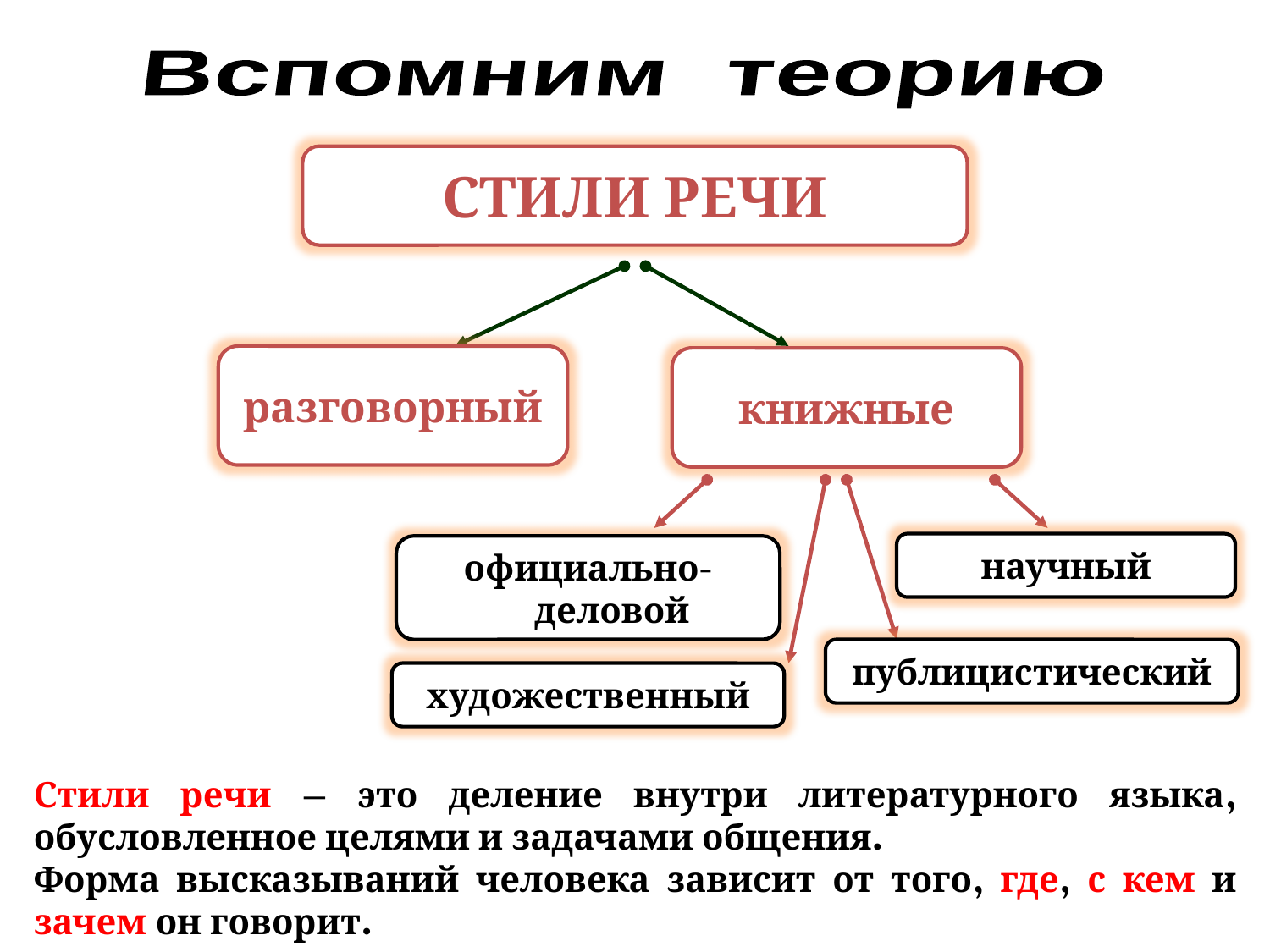

Вспомним  теорию
СТИЛИ РЕЧИ
разговорный
книжные
научный
официально-деловой
публицистический
художественный
Стили речи – это деление внутри литературного языка, обусловленное целями и задачами общения.
Форма высказываний человека зависит от того, где, с кем и зачем он говорит.